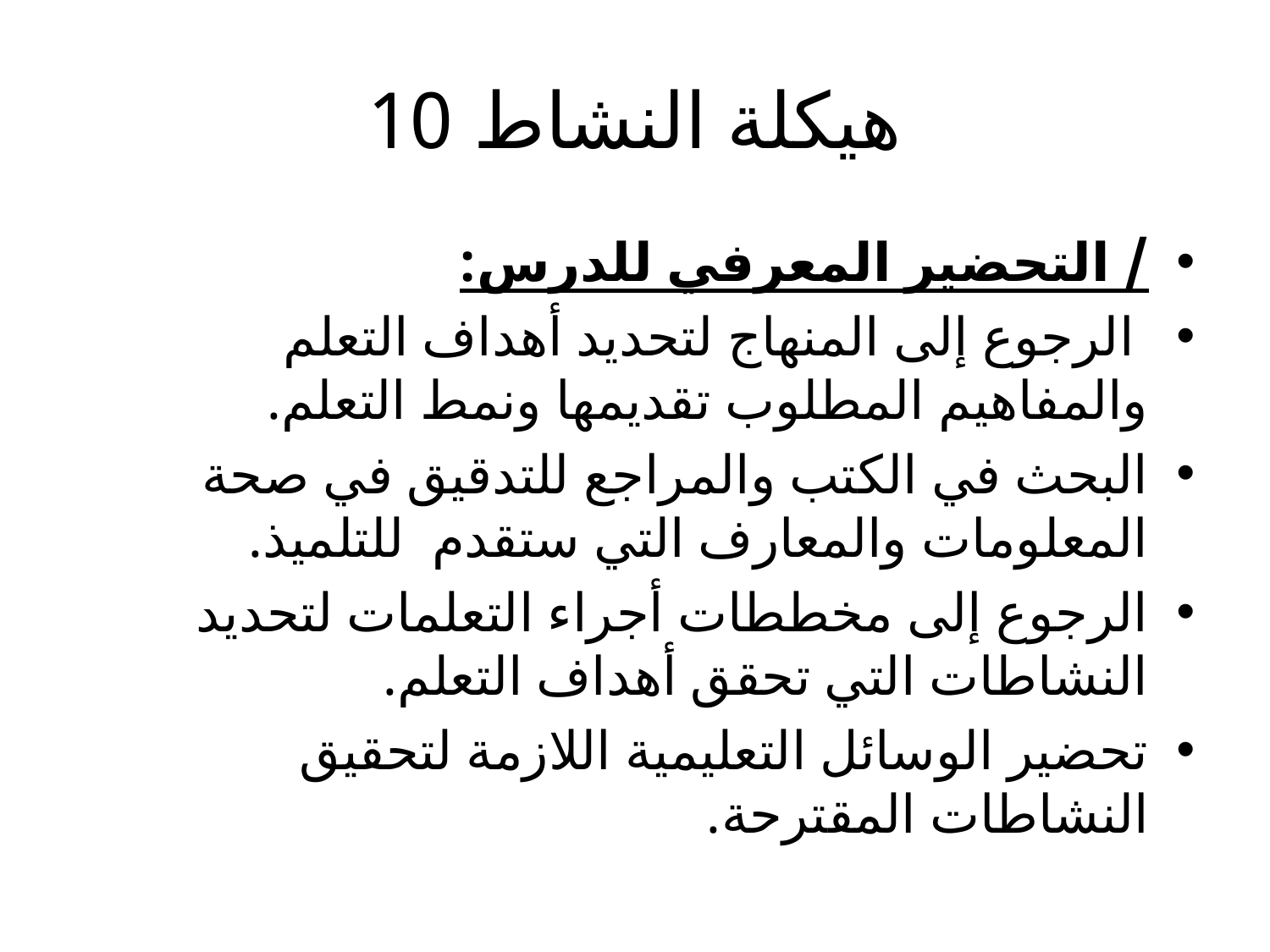

# هيكلة النشاط 10
/ التحضير المعرفي للدرس:
 الرجوع إلى المنهاج لتحديد أهداف التعلم والمفاهيم المطلوب تقديمها ونمط التعلم.
البحث في الكتب والمراجع للتدقيق في صحة المعلومات والمعارف التي ستقدم  للتلميذ.
الرجوع إلى مخططات أجراء التعلمات لتحديد النشاطات التي تحقق أهداف التعلم.
تحضير الوسائل التعليمية اللازمة لتحقيق النشاطات المقترحة.